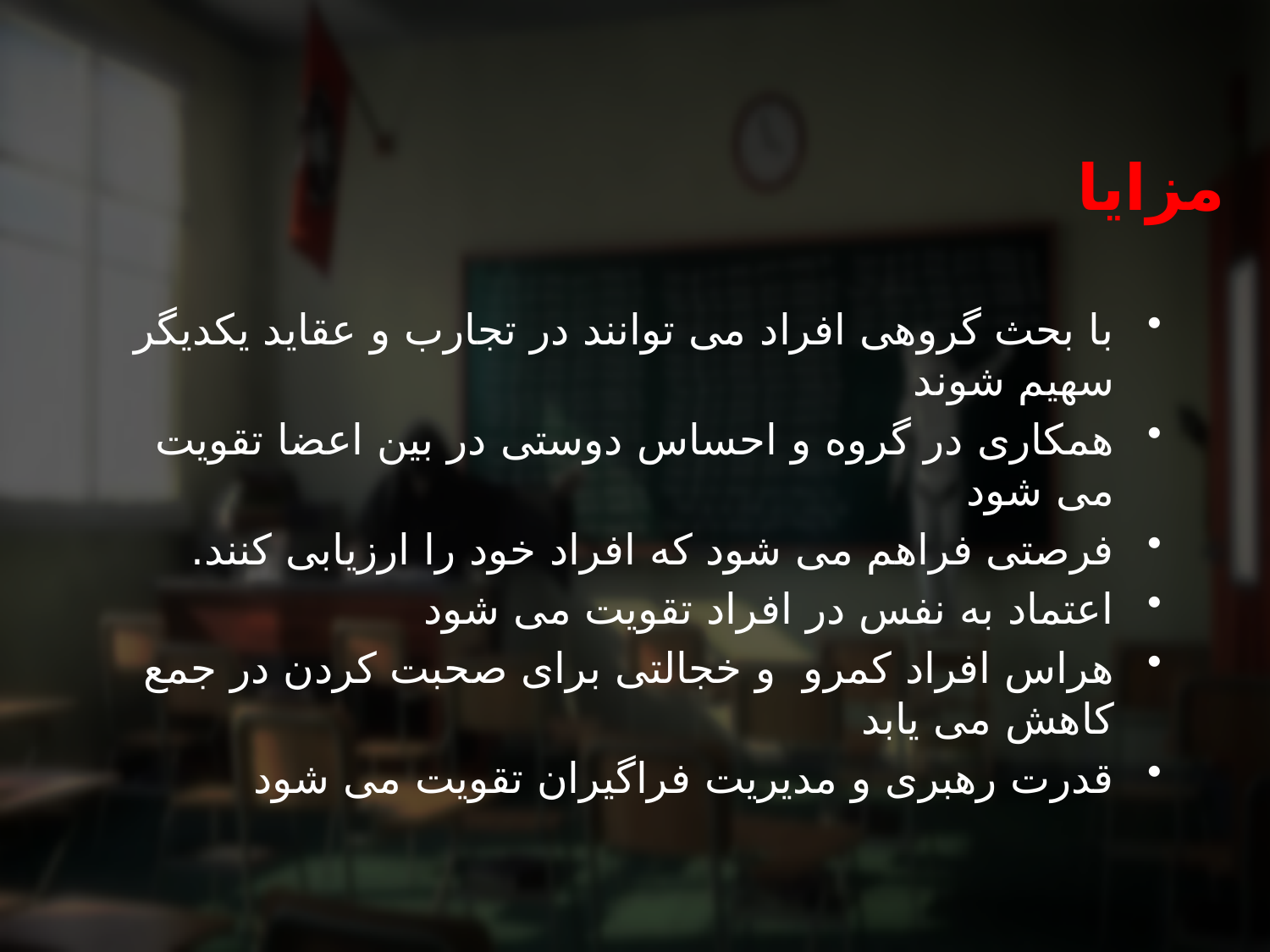

#
مزایا

با بحث گروهی افراد می توانند در تجارب و عقاید یکدیگر سهیم شوند
همکاری در گروه و احساس دوستی در بین اعضا تقویت می شود
فرصتی فراهم می شود که افراد خود را ارزیابی کنند.
اعتماد به نفس در افراد تقویت می شود
هراس افراد کمرو  و خجالتی برای صحبت کردن در جمع کاهش می یابد
قدرت رهبری و مدیریت فراگیران تقویت می شود